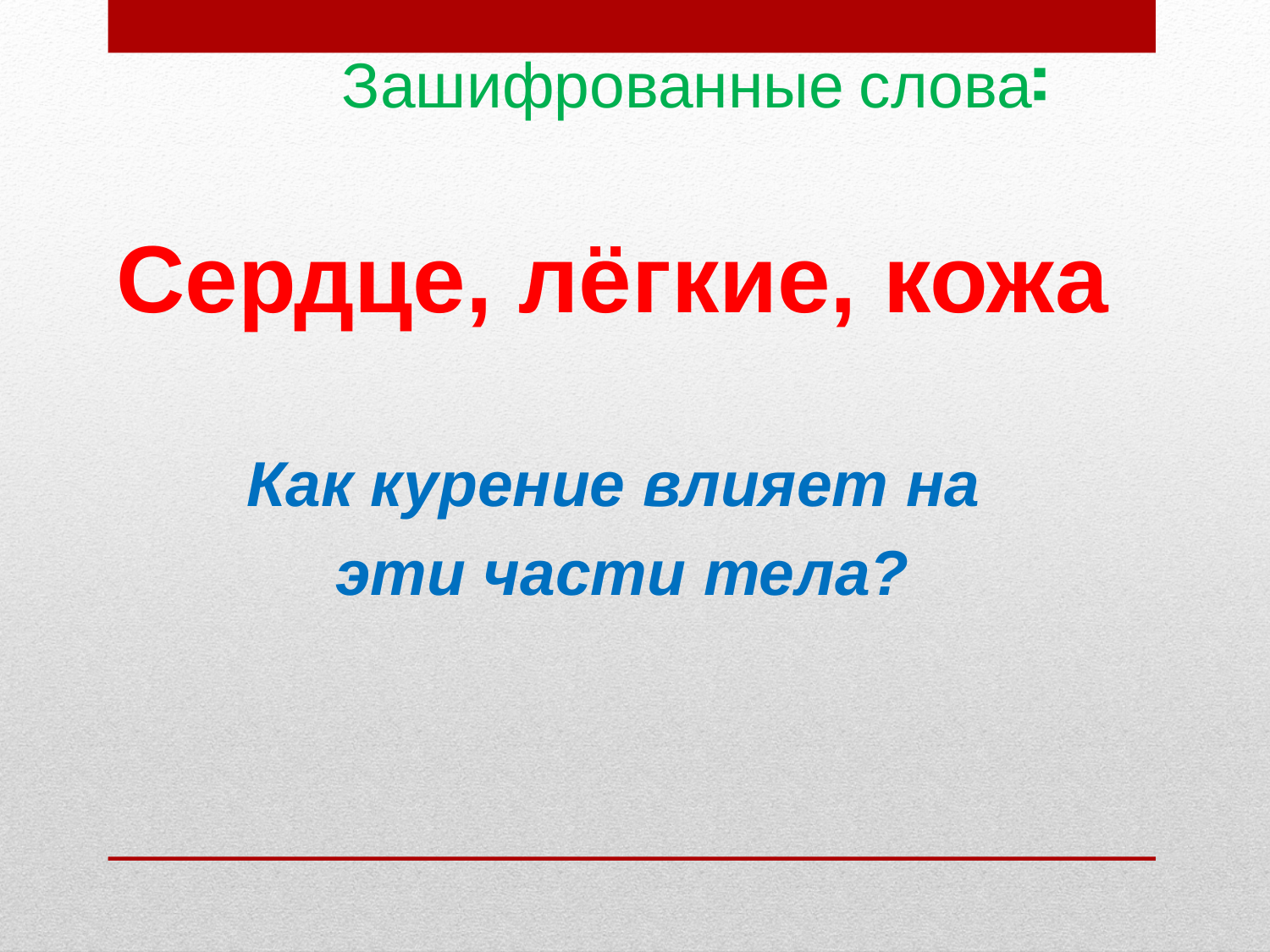

Зашифрованные слова:
Сердце, лёгкие, кожа

Как курение влияет на
эти части тела?